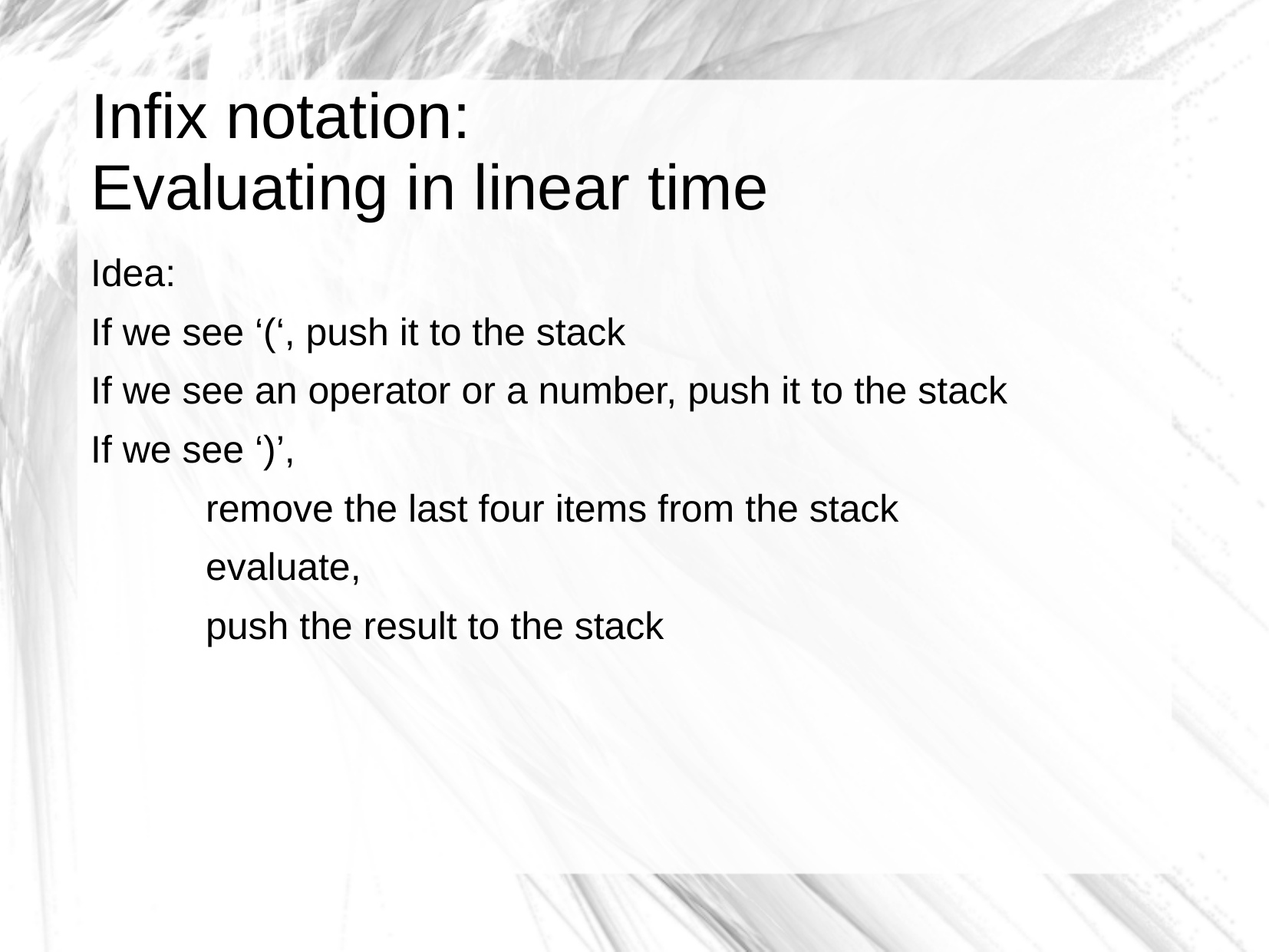

# Infix notation: Evaluating in linear time
Idea:
If we see ‘(‘, push it to the stack
If we see an operator or a number, push it to the stack
If we see ‘)’,
	remove the last four items from the stack
	evaluate,
	push the result to the stack